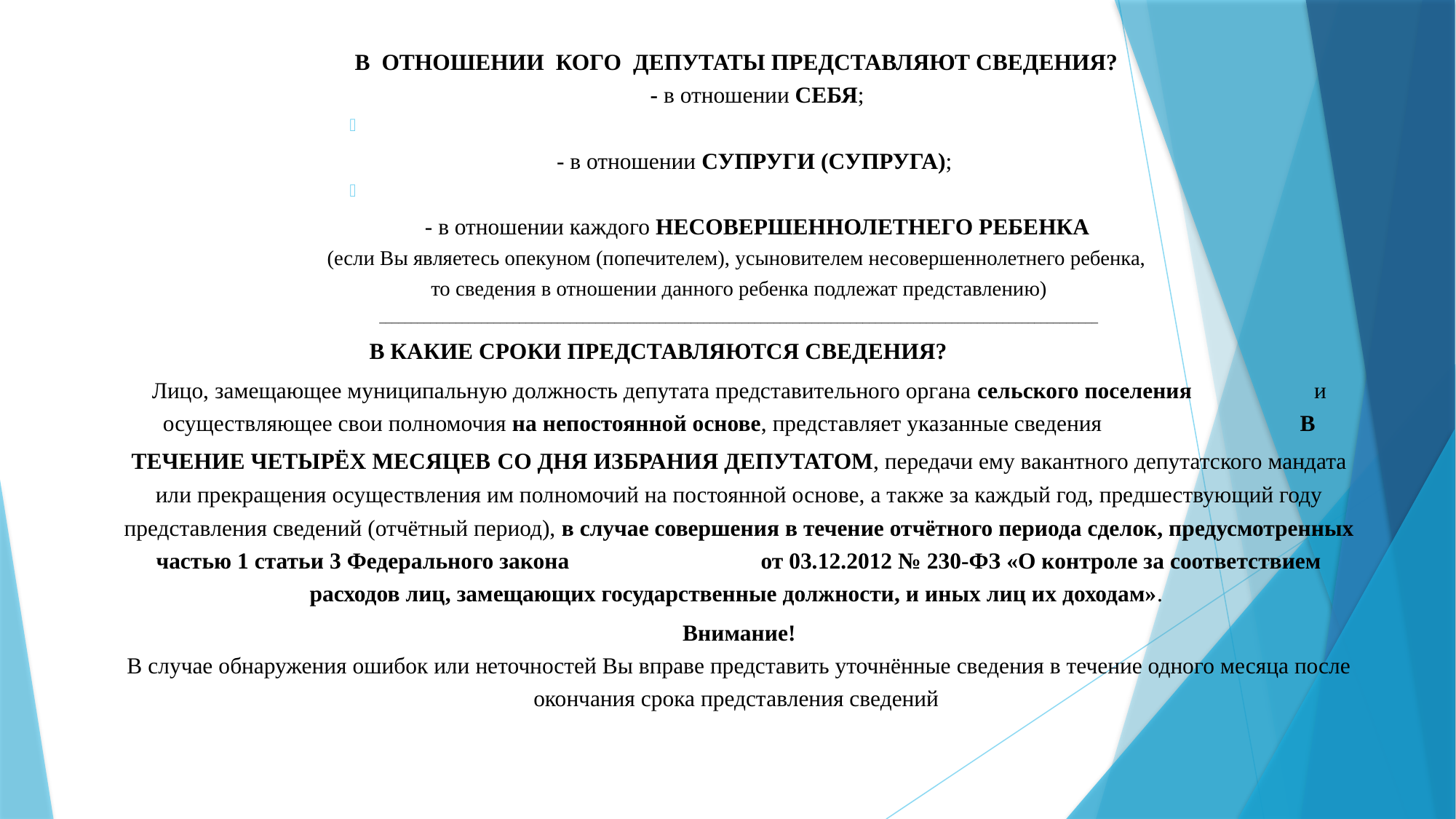

В  ОТНОШЕНИИ  КОГО  ДЕПУТАТЫ ПРЕДСТАВЛЯЮТ СВЕДЕНИЯ?
- в отношении СЕБЯ;
- в отношении СУПРУГИ (СУПРУГА);
- в отношении каждого НЕСОВЕРШЕННОЛЕТНЕГО РЕБЕНКА
(если Вы являетесь опекуном (попечителем), усыновителем несовершеннолетнего ребенка,
то сведения в отношении данного ребенка подлежат представлению)
_________________________________________________________________________________________________________________
                                                                             В КАКИЕ СРОКИ ПРЕДСТАВЛЯЮТСЯ СВЕДЕНИЯ?
Лицо, замещающее муниципальную должность депутата представительного органа сельского поселения                     и осуществляющее свои полномочия на непостоянной основе, представляет указанные сведения                                  В ТЕЧЕНИЕ ЧЕТЫРЁХ МЕСЯЦЕВ СО ДНЯ ИЗБРАНИЯ ДЕПУТАТОМ, передачи ему вакантного депутатского мандата или прекращения осуществления им полномочий на постоянной основе, а также за каждый год, предшествующий году представления сведений (отчётный период), в случае совершения в течение отчётного периода сделок, предусмотренных частью 1 статьи 3 Федерального закона                                 от 03.12.2012 № 230-ФЗ «О контроле за соответствием расходов лиц, замещающих государственные должности, и иных лиц их доходам».
Внимание!
В случае обнаружения ошибок или неточностей Вы вправе представить уточнённые сведения в течение одного месяца после окончания срока представления сведений

#